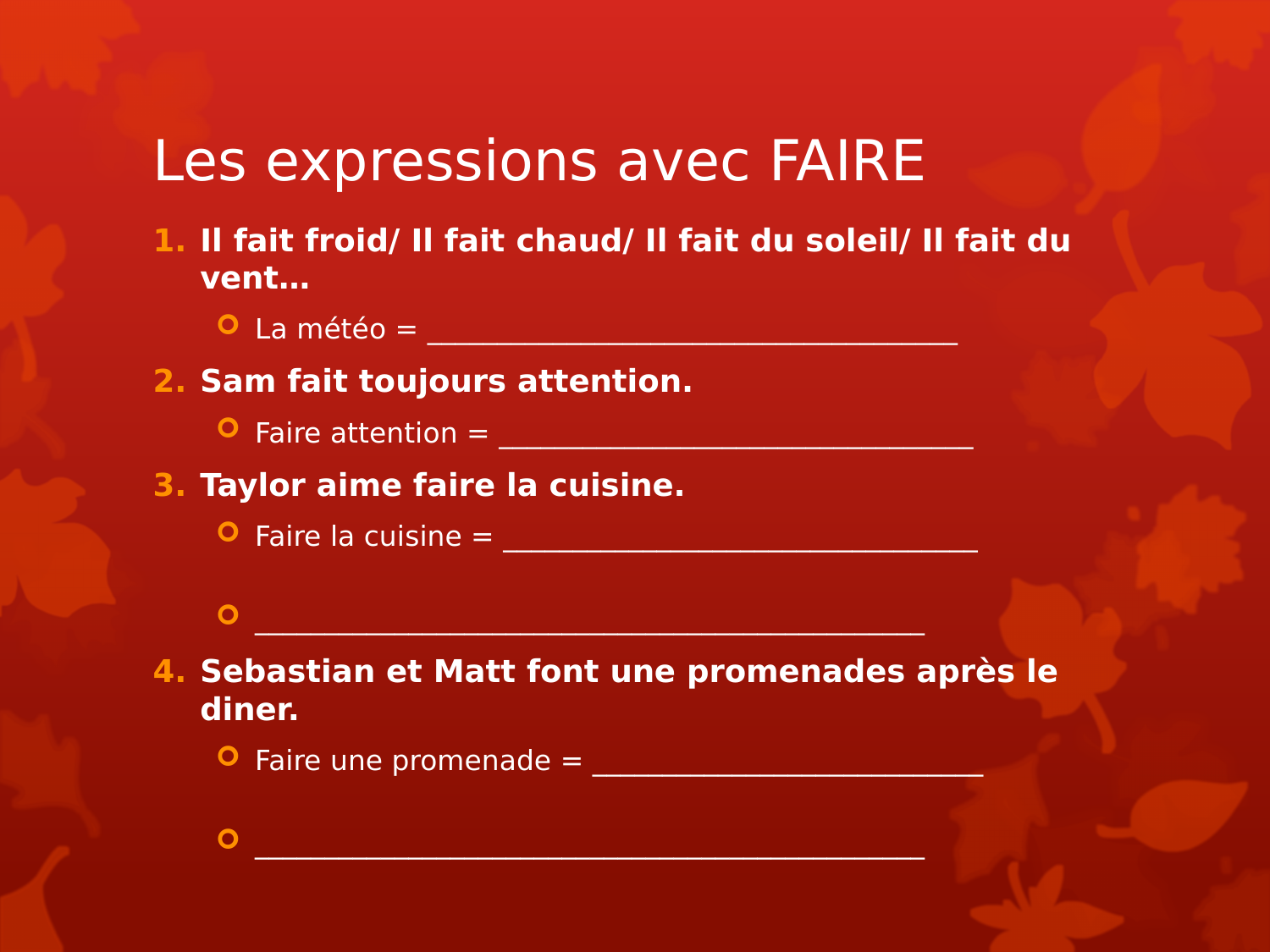

# Les expressions avec FAIRE
Il fait froid/ Il fait chaud/ Il fait du soleil/ Il fait du vent…
La météo = ______________________________________
Sam fait toujours attention.
Faire attention = __________________________________
Taylor aime faire la cuisine.
Faire la cuisine = __________________________________
________________________________________________
Sebastian et Matt font une promenades après le diner.
Faire une promenade = ____________________________
________________________________________________